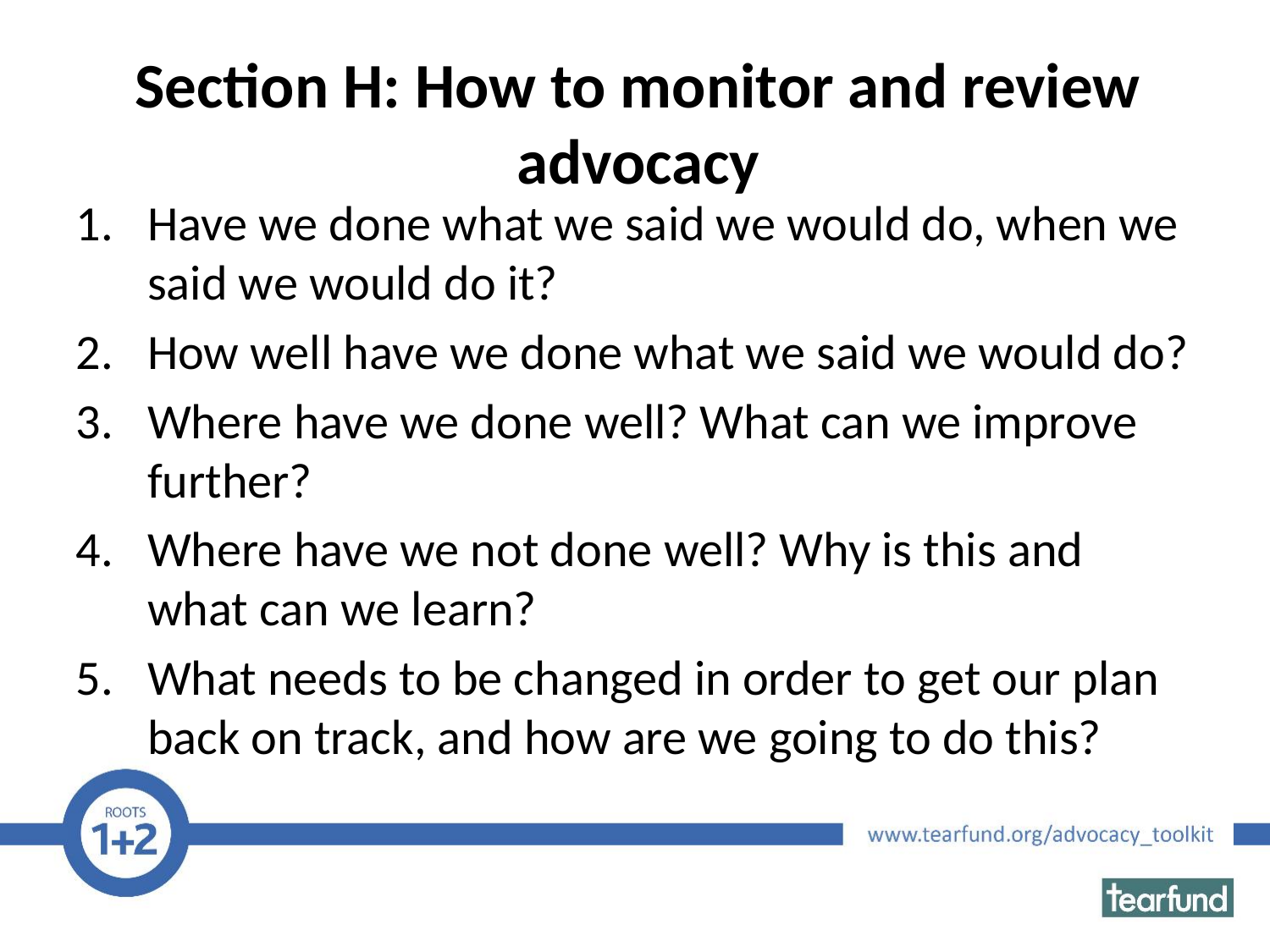

# Section H: How to monitor and review advocacy
Have we done what we said we would do, when we said we would do it?
How well have we done what we said we would do?
Where have we done well? What can we improve further?
Where have we not done well? Why is this and what can we learn?
What needs to be changed in order to get our plan back on track, and how are we going to do this?